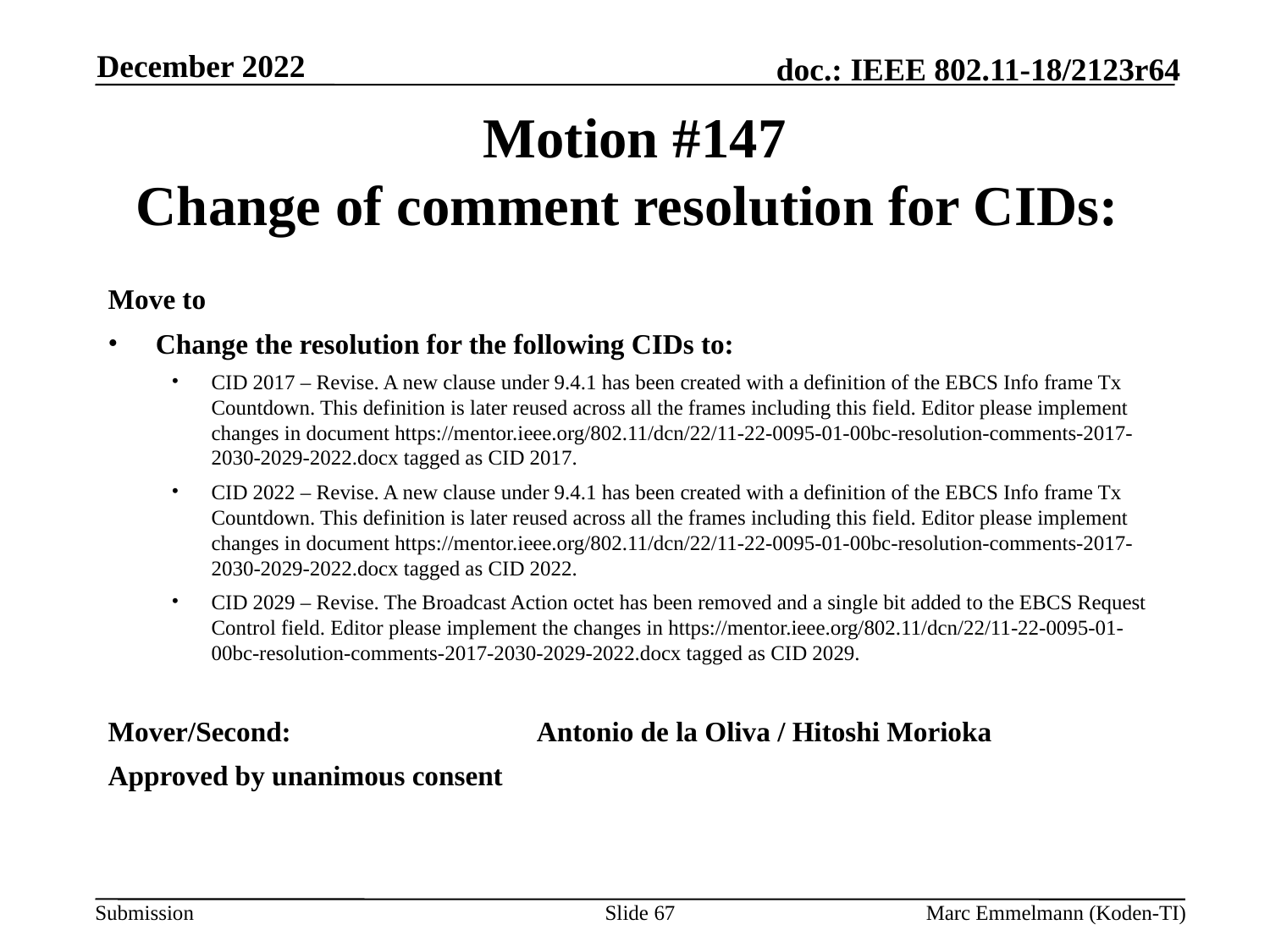

December 2022
# Motion #147 Change of comment resolution for CIDs:
Move to
Change the resolution for the following CIDs to:
CID 2017 – Revise. A new clause under 9.4.1 has been created with a definition of the EBCS Info frame Tx Countdown. This definition is later reused across all the frames including this field. Editor please implement changes in document https://mentor.ieee.org/802.11/dcn/22/11-22-0095-01-00bc-resolution-comments-2017-2030-2029-2022.docx tagged as CID 2017.
CID 2022 – Revise. A new clause under 9.4.1 has been created with a definition of the EBCS Info frame Tx Countdown. This definition is later reused across all the frames including this field. Editor please implement changes in document https://mentor.ieee.org/802.11/dcn/22/11-22-0095-01-00bc-resolution-comments-2017-2030-2029-2022.docx tagged as CID 2022.
CID 2029 – Revise. The Broadcast Action octet has been removed and a single bit added to the EBCS Request Control field. Editor please implement the changes in https://mentor.ieee.org/802.11/dcn/22/11-22-0095-01-00bc-resolution-comments-2017-2030-2029-2022.docx tagged as CID 2029.

Mover/Second:		Antonio de la Oliva / Hitoshi Morioka
Approved by unanimous consent

Slide 67
Marc Emmelmann (Koden-TI)